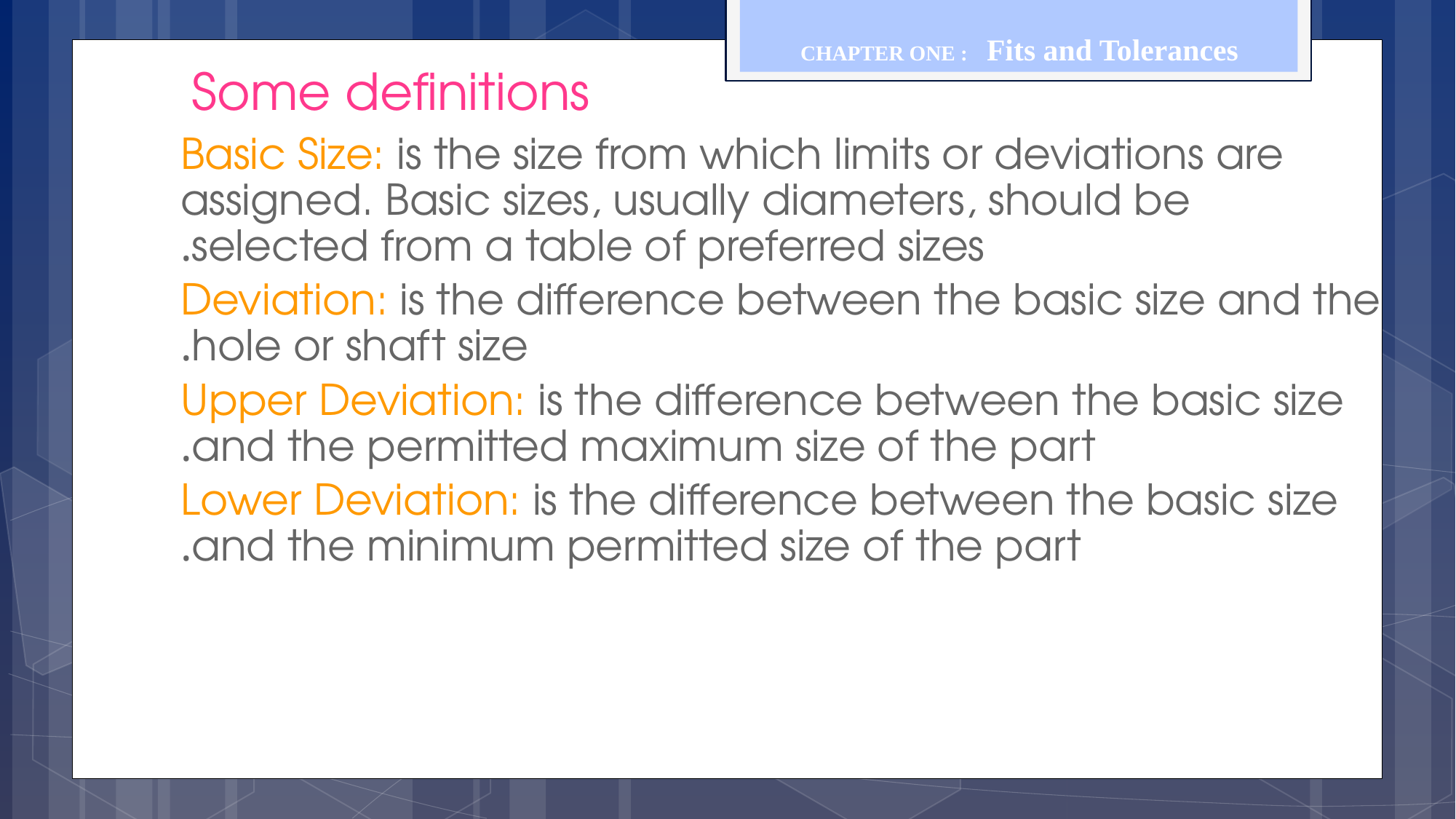

CHAPTER ONE :  Fits and Tolerances
# Some definitions
Basic Size: is the size from which limits or deviations are assigned. Basic sizes, usually diameters, should be selected from a table of preferred sizes.
Deviation: is the difference between the basic size and the hole or shaft size.
Upper Deviation: is the difference between the basic size and the permitted maximum size of the part.
Lower Deviation: is the difference between the basic size and the minimum permitted size of the part.